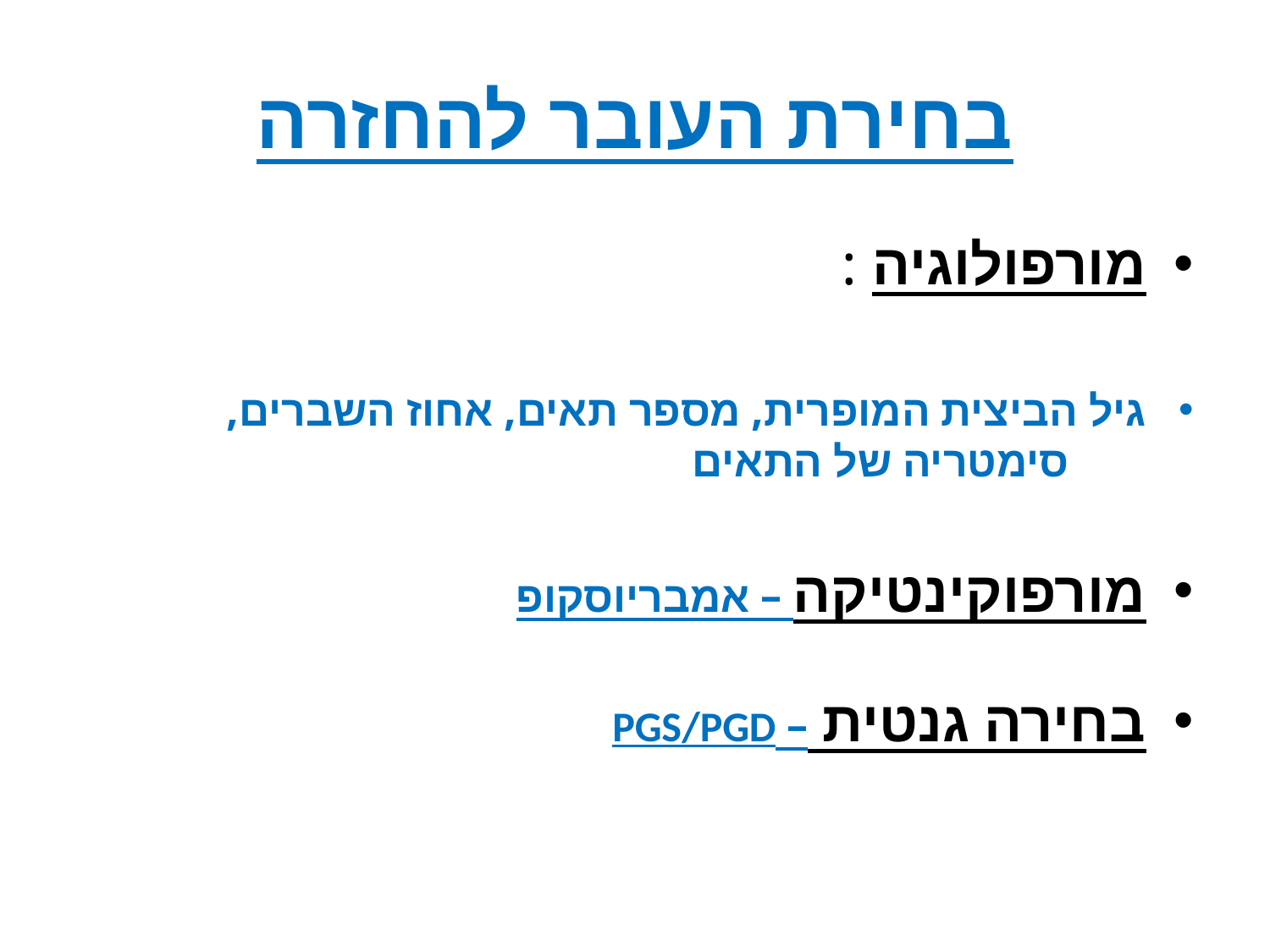

# בחירת העובר להחזרה
מורפולוגיה :

גיל הביצית המופרית, מספר תאים, אחוז השברים,                     סימטריה של התאים

מורפוקינטיקה – אמבריוסקופ
בחירה גנטית – PGS/PGD